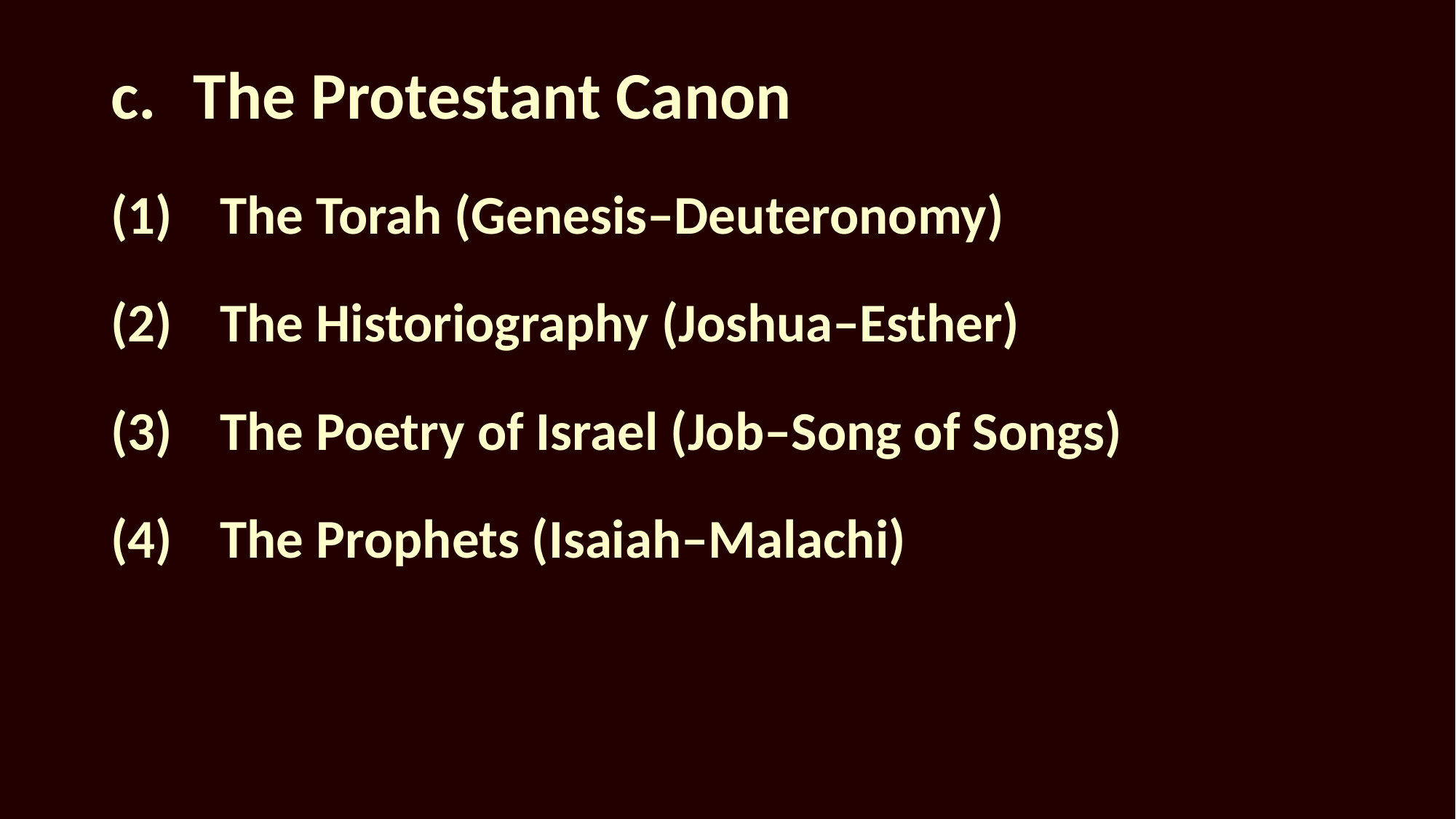

# c.	The Protestant Canon
The Torah (Genesis–Deuteronomy)
The Historiography (Joshua–Esther)
The Poetry of Israel (Job–Song of Songs)
The Prophets (Isaiah–Malachi)